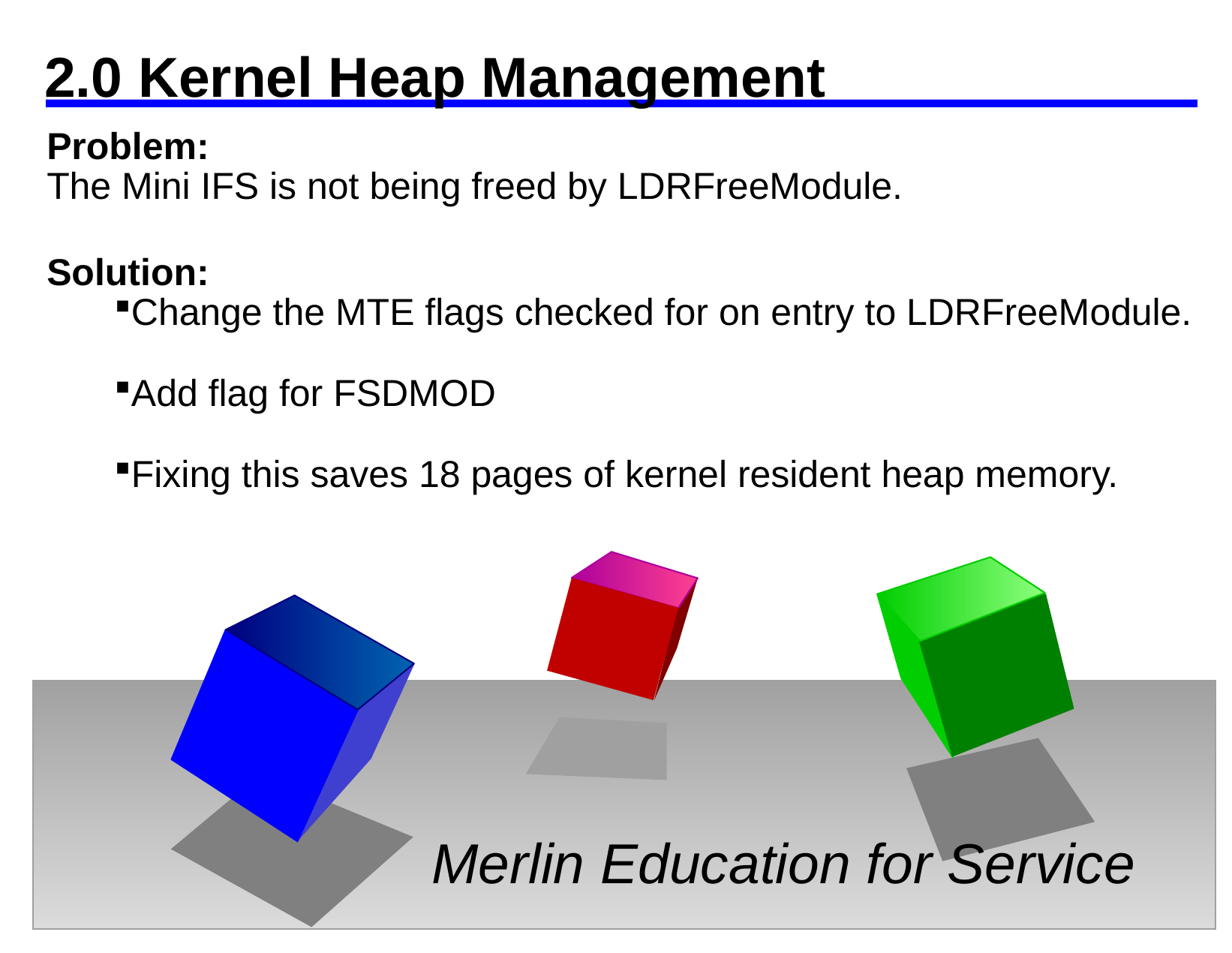

2.0 Kernel Heap Management

Problem:
The Mini IFS is not being freed by LDRFreeModule.

Solution:
Change the MTE flags checked for on entry to LDRFreeModule.

Add flag for FSDMOD

Fixing this saves 18 pages of kernel resident heap memory.

Merlin Education for Service